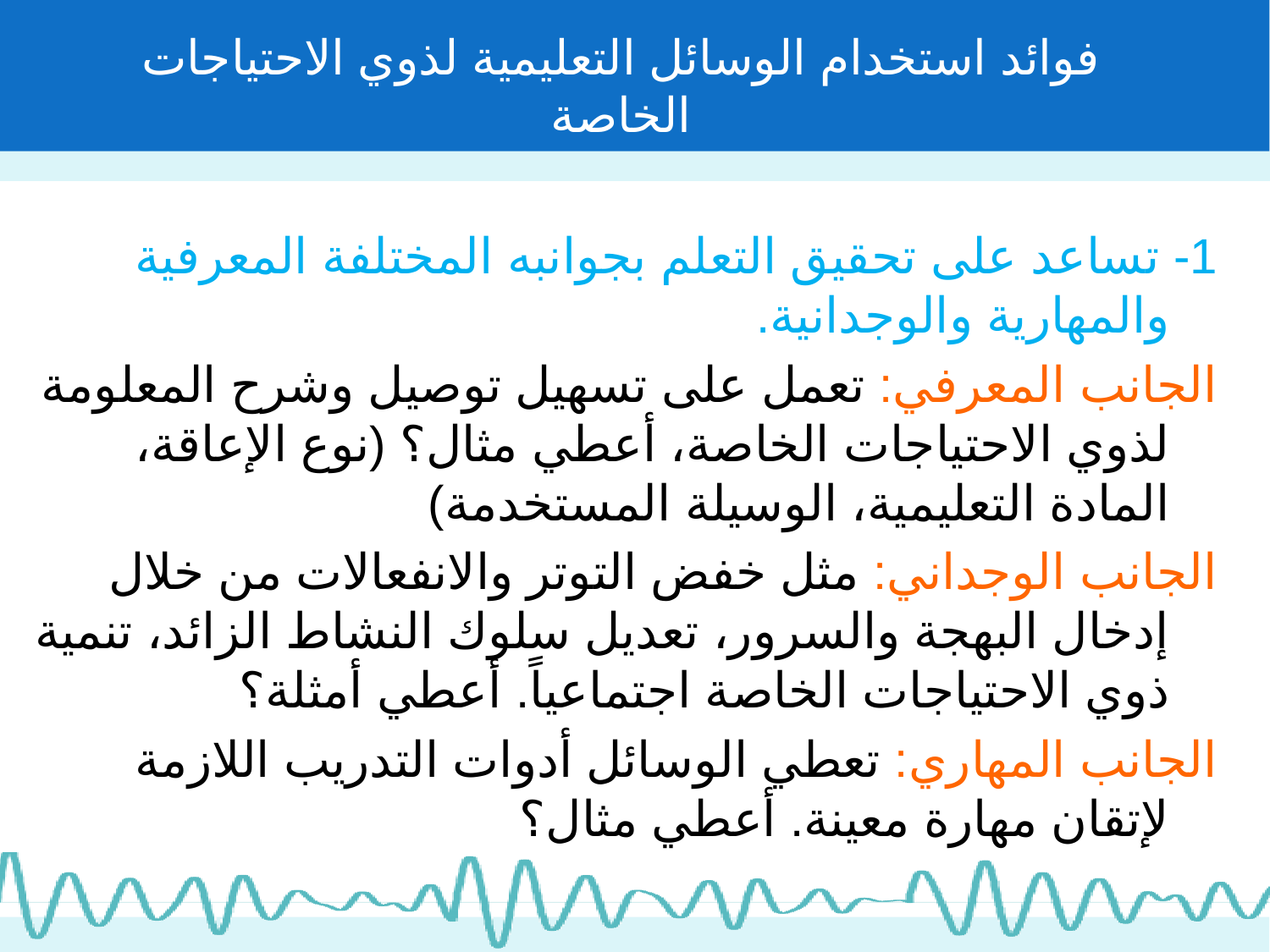

# فوائد استخدام الوسائل التعليمية لذوي الاحتياجات الخاصة
1- تساعد على تحقيق التعلم بجوانبه المختلفة المعرفية والمهارية والوجدانية.
الجانب المعرفي: تعمل على تسهيل توصيل وشرح المعلومة لذوي الاحتياجات الخاصة، أعطي مثال؟ (نوع الإعاقة، المادة التعليمية، الوسيلة المستخدمة)
الجانب الوجداني: مثل خفض التوتر والانفعالات من خلال إدخال البهجة والسرور، تعديل سلوك النشاط الزائد، تنمية ذوي الاحتياجات الخاصة اجتماعياً. أعطي أمثلة؟
الجانب المهاري: تعطي الوسائل أدوات التدريب اللازمة لإتقان مهارة معينة. أعطي مثال؟